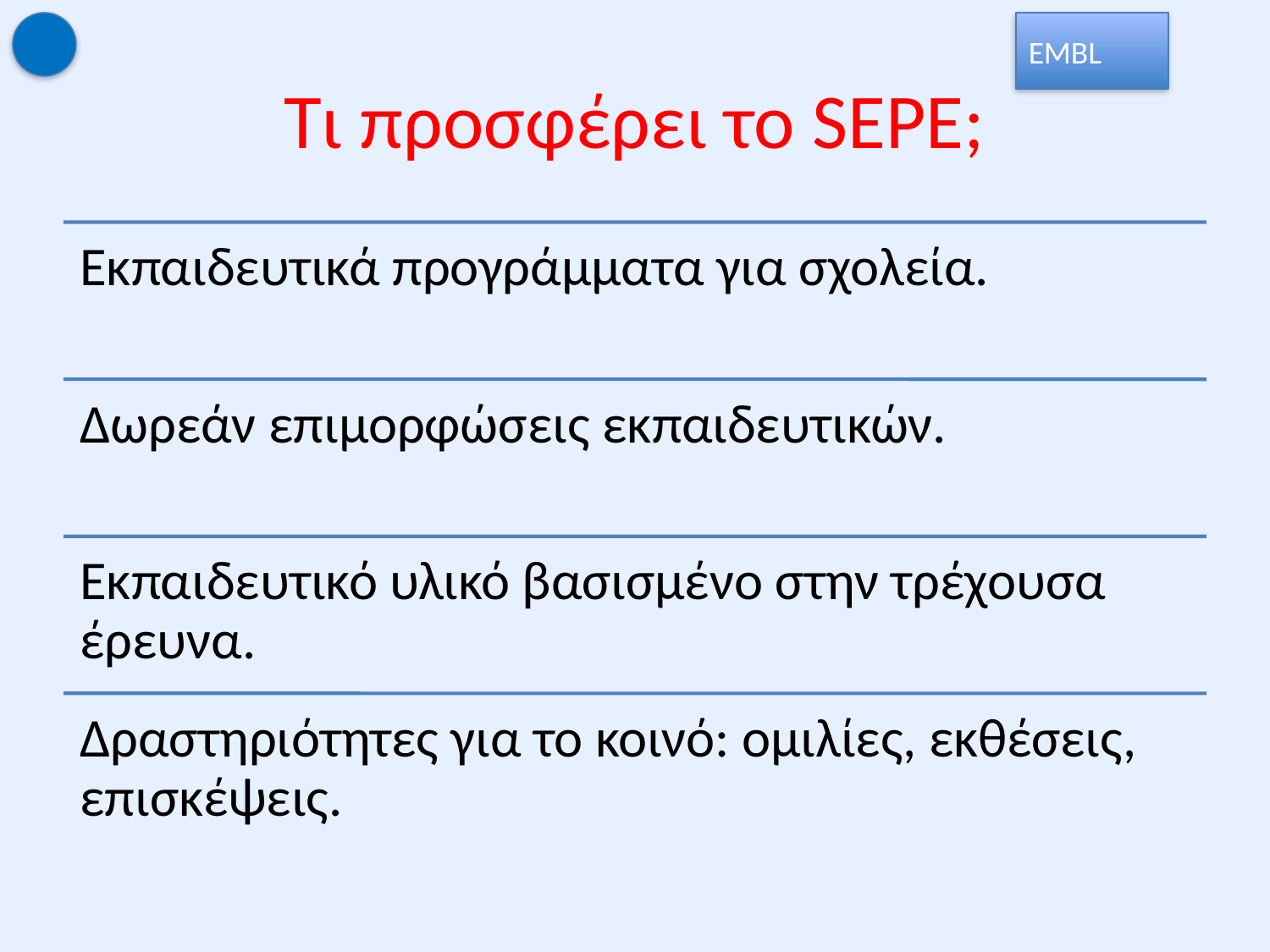

EMBL
# Τι προσφέρει το SEPE;
Εκπαιδευτικά προγράμματα για σχολεία.
Δωρεάν επιμορφώσεις εκπαιδευτικών.
Εκπαιδευτικό υλικό βασισμένο στην τρέχουσα έρευνα.
Δραστηριότητες για το κοινό: ομιλίες, εκθέσεις, επισκέψεις.